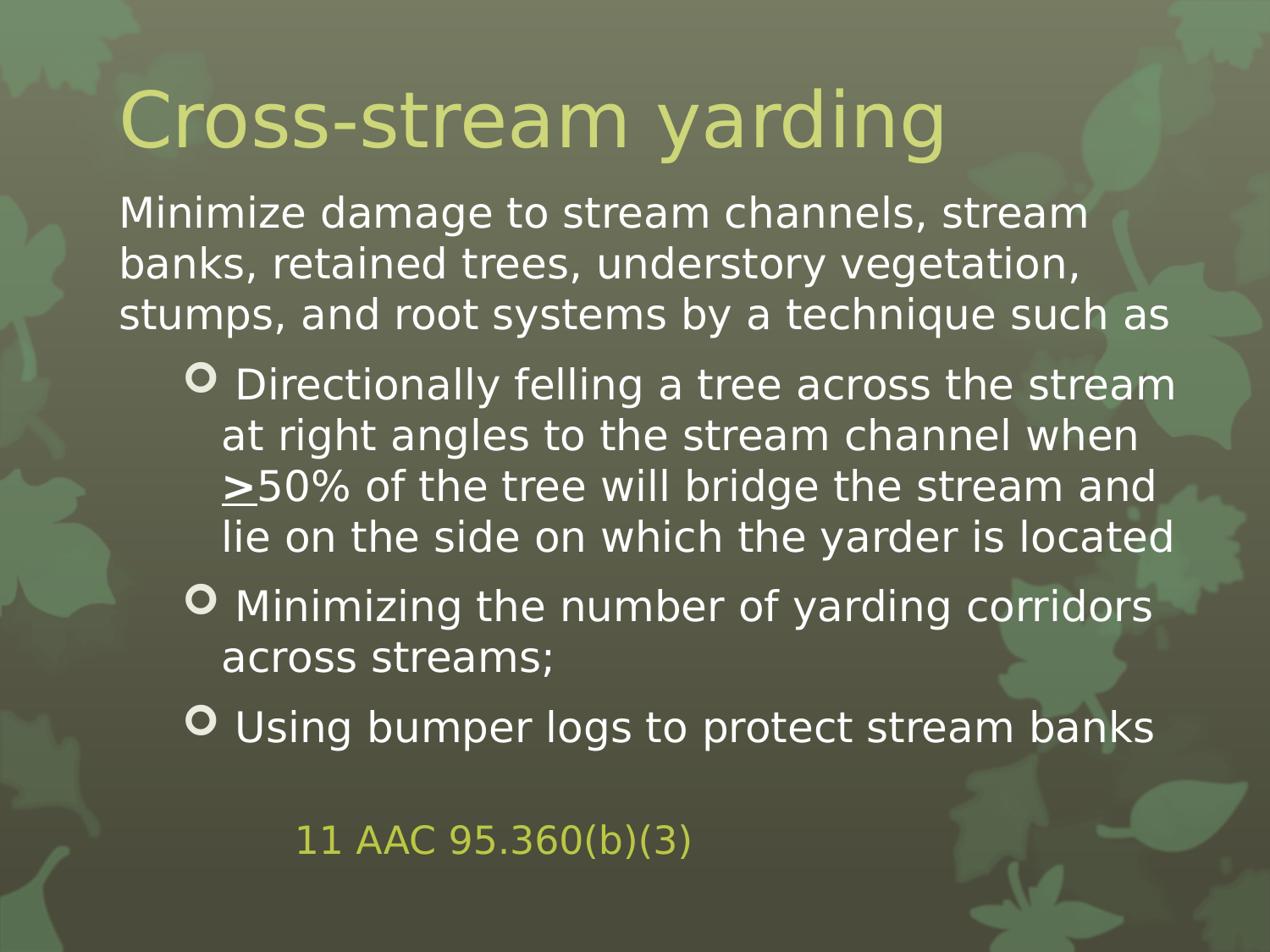

# Cross-stream yarding
Minimize damage to stream channels, stream banks, retained trees, understory vegetation, stumps, and root systems by a technique such as
 Directionally felling a tree across the stream at right angles to the stream channel when >50% of the tree will bridge the stream and lie on the side on which the yarder is located
 Minimizing the number of yarding corridors across streams;
 Using bumper logs to protect stream banks
									    11 AAC 95.360(b)(3)